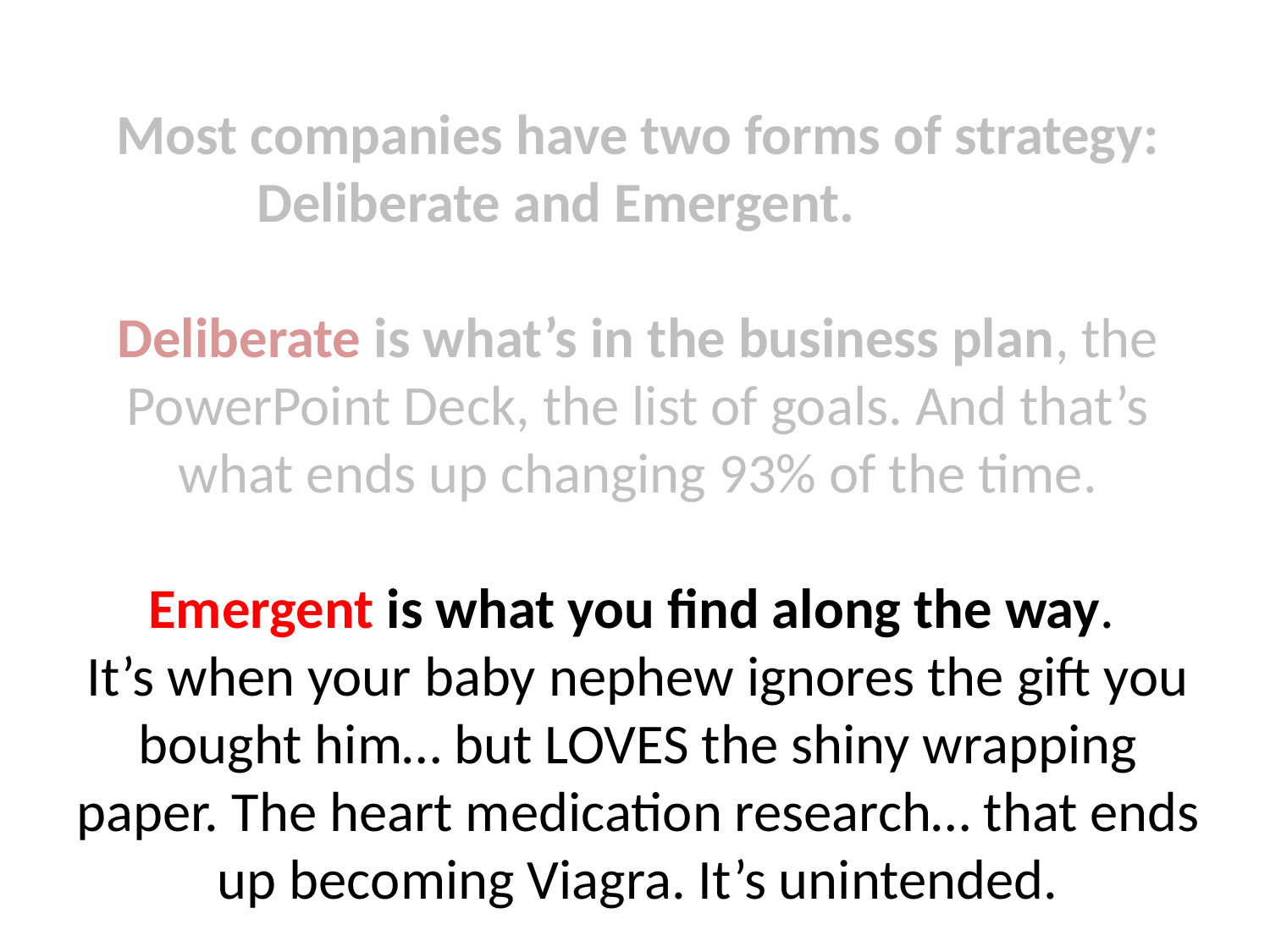

Most companies have two forms of strategy: Deliberate and Emergent.
Deliberate is what’s in the business plan, the PowerPoint Deck, the list of goals. And that’s what ends up changing 93% of the time.
Emergent is what you find along the way.
It’s when your baby nephew ignores the gift you bought him… but LOVES the shiny wrapping paper. The heart medication research… that ends up becoming Viagra. It’s unintended.